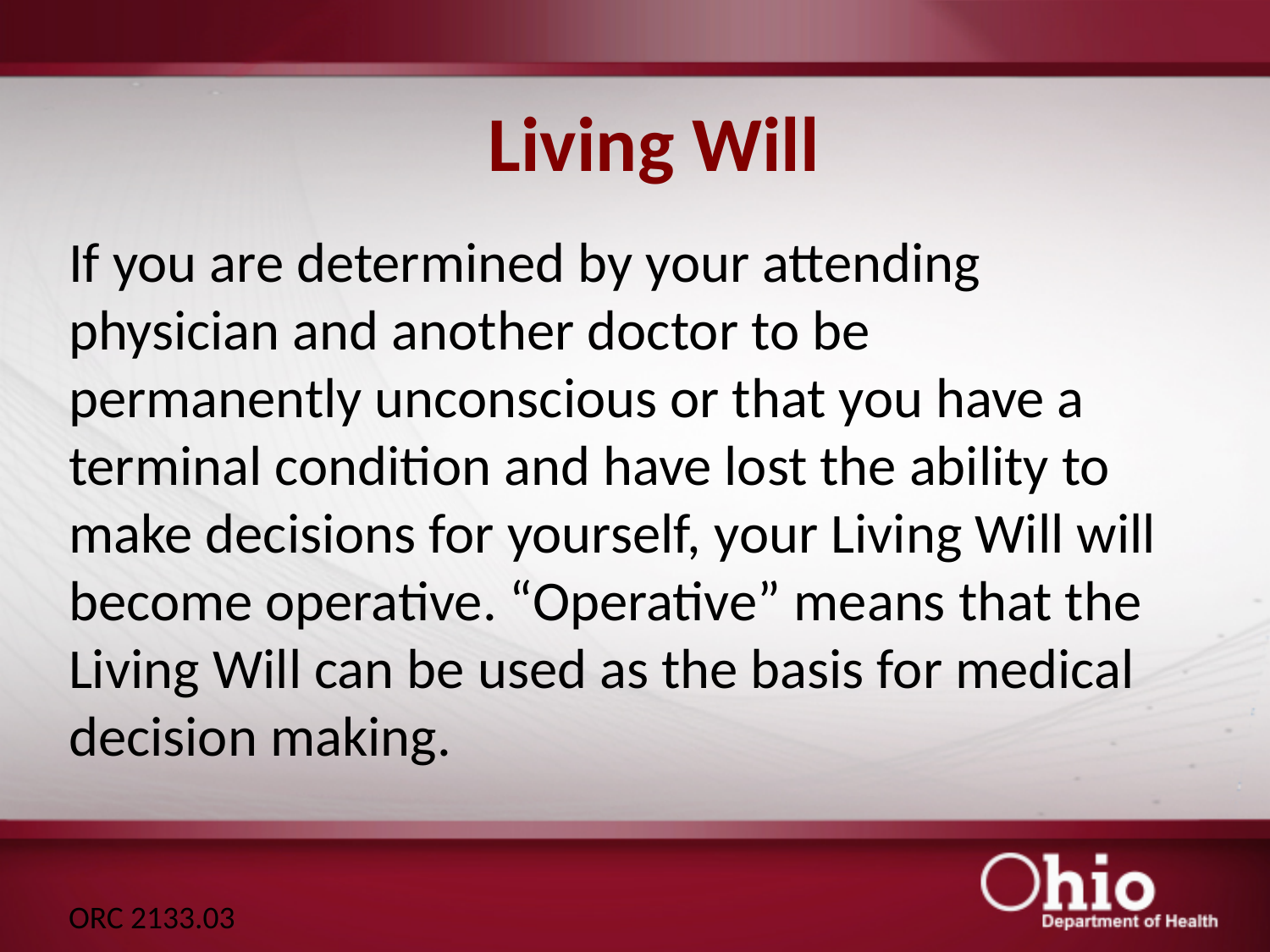

# Living Will
If you are determined by your attending physician and another doctor to be permanently unconscious or that you have a terminal condition and have lost the ability to make decisions for yourself, your Living Will will become operative. “Operative” means that the Living Will can be used as the basis for medical decision making.

ORC 2133.03